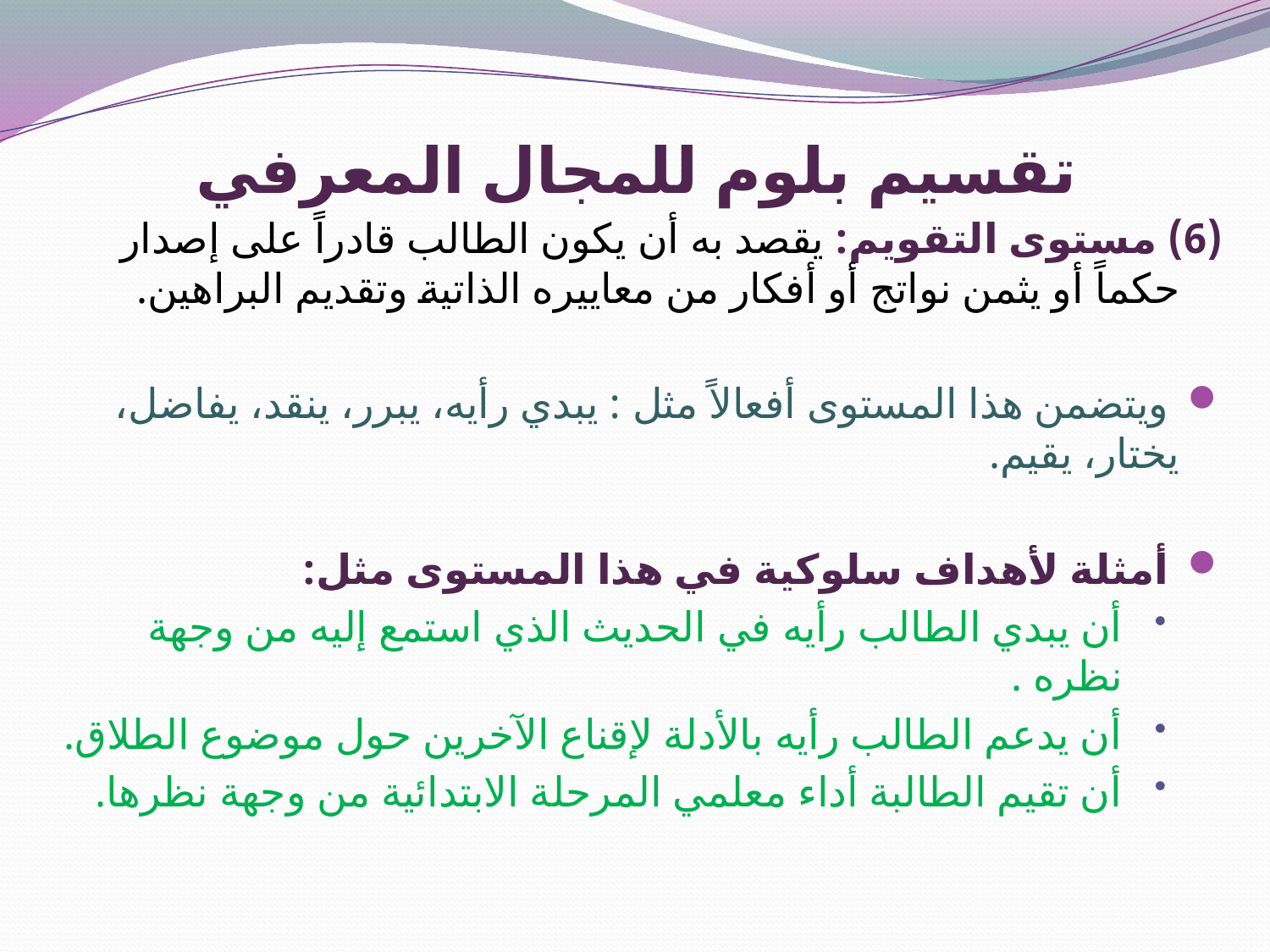

# تقسيم بلوم للمجال المعرفي
(6) مستوى التقويم: يقصد به أن يكون الطالب قادراً على إصدار حكماً أو يثمن نواتج أو أفكار من معاييره الذاتية وتقديم البراهين.

 ويتضمن هذا المستوى أفعالاً مثل : يبدي رأيه، يبرر، ينقد، يفاضل، يختار، يقيم.

 أمثلة لأهداف سلوكية في هذا المستوى مثل:
أن يبدي الطالب رأيه في الحديث الذي استمع إليه من وجهة نظره .
أن يدعم الطالب رأيه بالأدلة لإقناع الآخرين حول موضوع الطلاق.
أن تقيم الطالبة أداء معلمي المرحلة الابتدائية من وجهة نظرها.